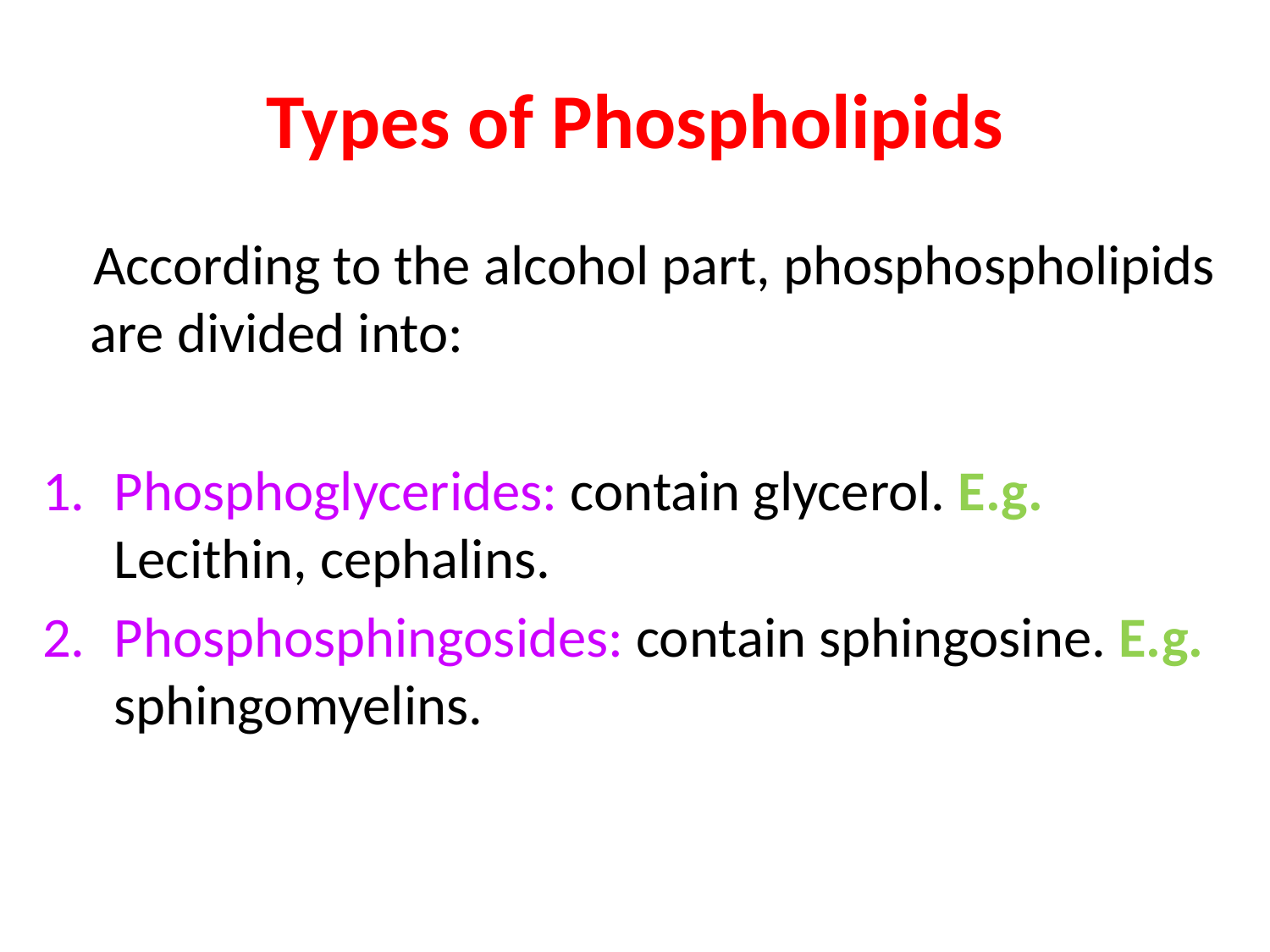

# Types of Phospholipids
    According to the alcohol part, phosphospholipids are divided into:

Phosphoglycerides: contain glycerol. E.g. Lecithin, cephalins.
Phosphosphingosides: contain sphingosine. E.g. sphingomyelins.